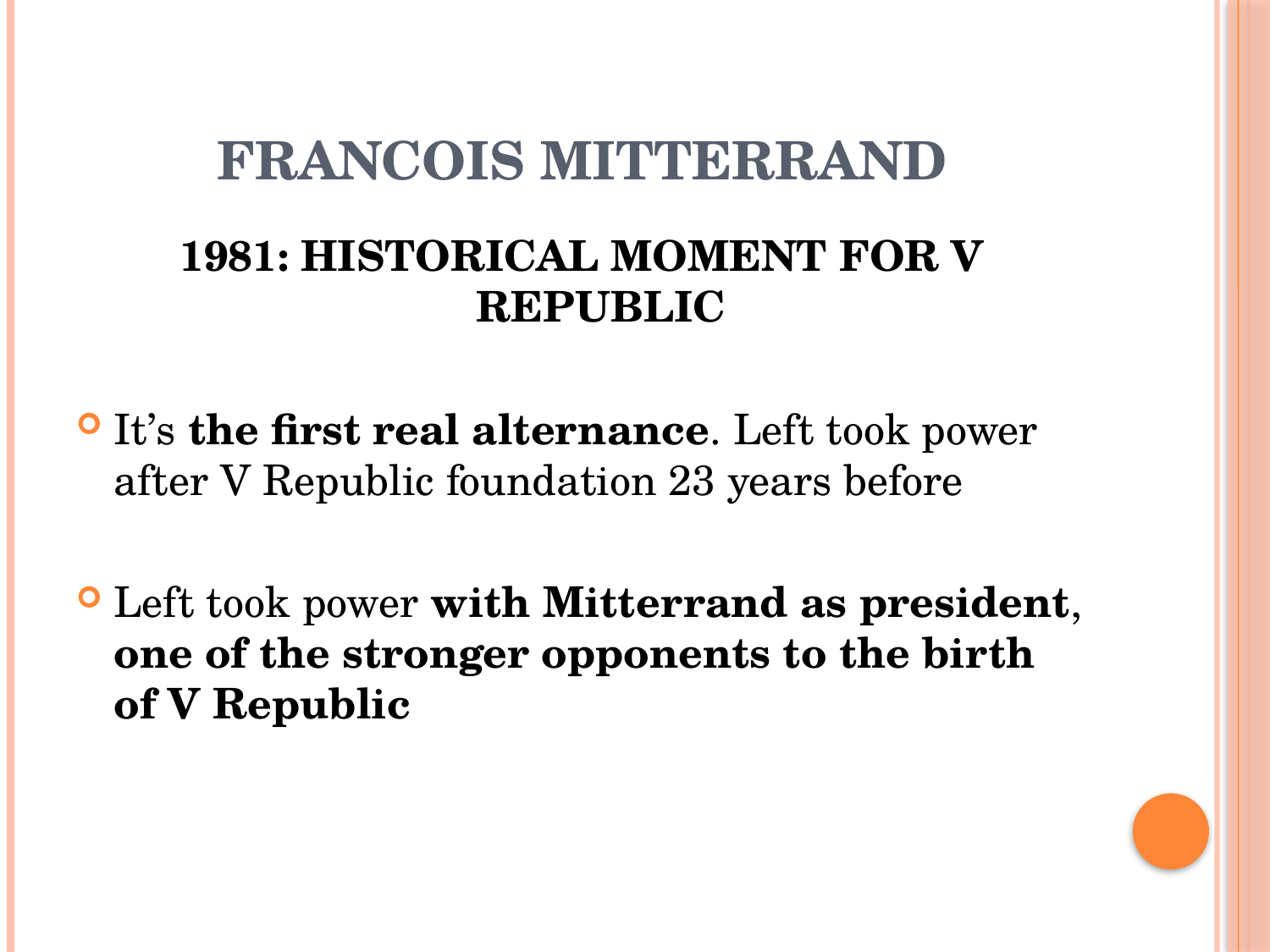

# FRANCOIS MITTERRAND
1981: HISTORICAL MOMENT FOR V REPUBLIC

It’s the first real alternance. Left took power after V Republic foundation 23 years before

Left took power with Mitterrand as president, one of the stronger opponents to the birth of V Republic